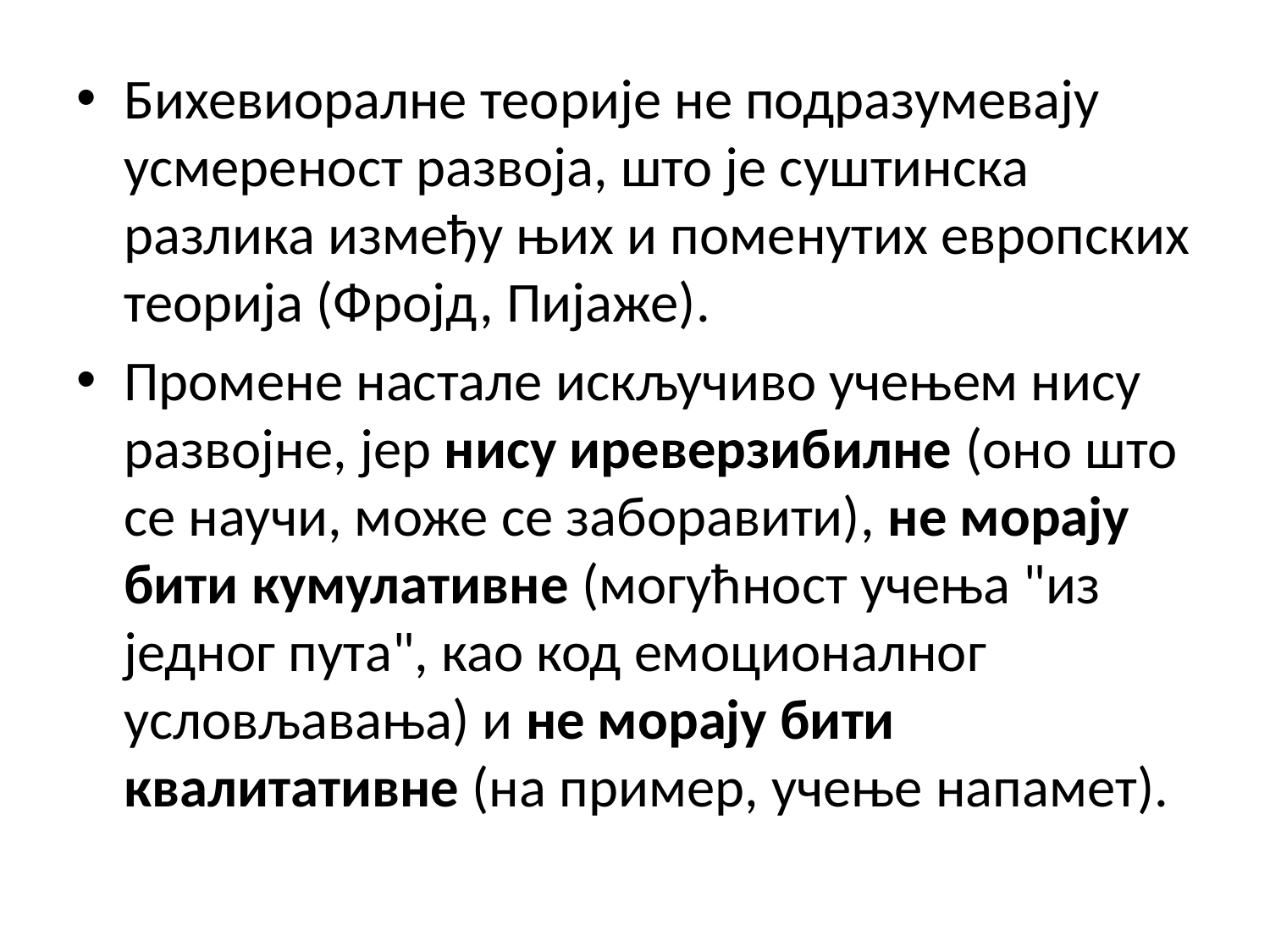

Бихевиоралне теорије не подразумевају усмереност развоја, што је суштинска разлика између њих и поменутих европских теорија (Фројд, Пијаже).
Промене настале искључиво учењем нису развојне, јер нису иреверзибилне (оно што се научи, може се заборавити), не морају бити кумулативне (могућност учења "из једног пута", као код емоционалног условљавања) и не морају бити квалитативне (на пример, учење напамет).